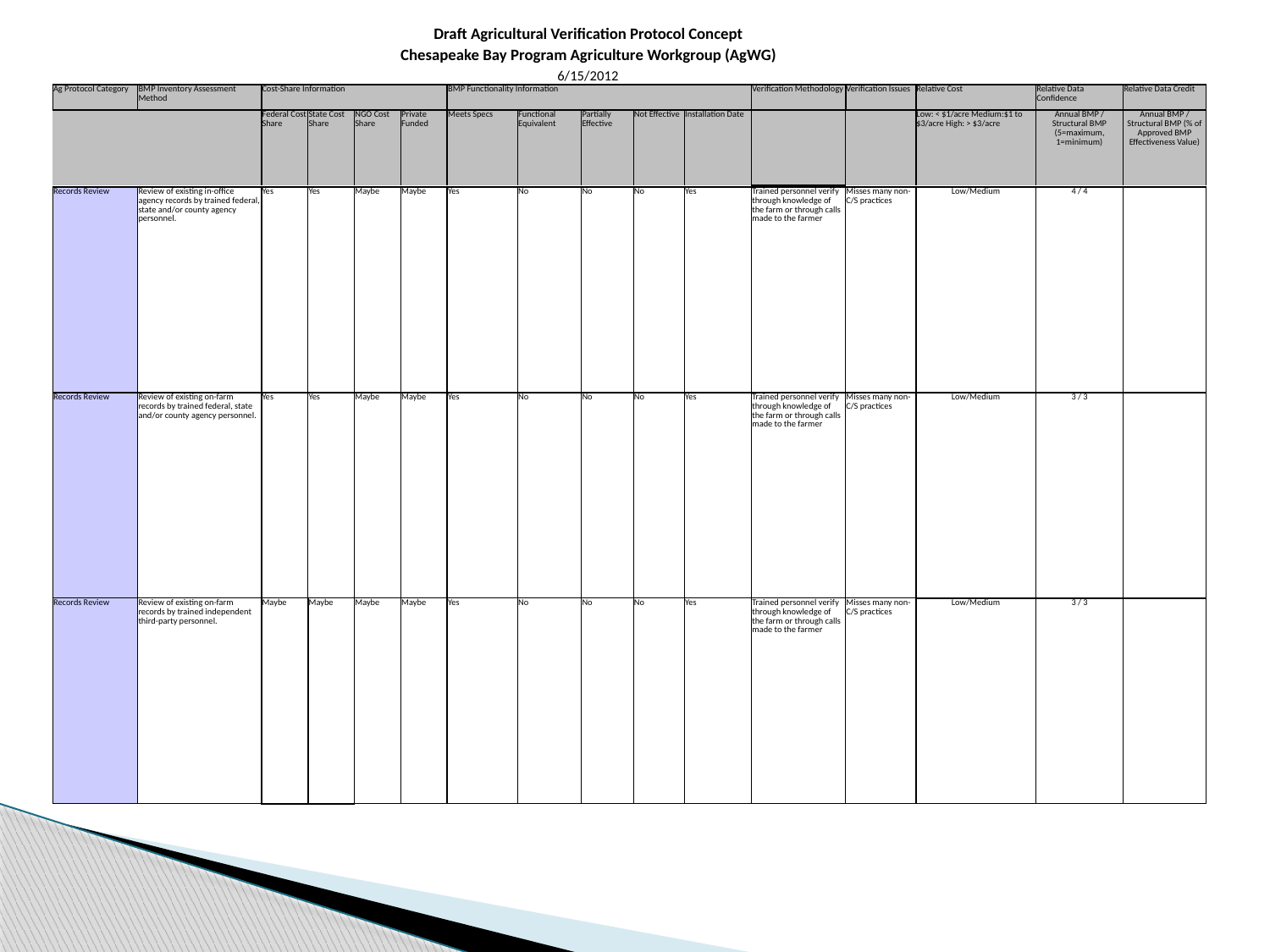

| Draft Agricultural Verification Protocol Concept |  |  |  |  |  |  |  |  |  |  |  |  |  |  |  |
| --- | --- | --- | --- | --- | --- | --- | --- | --- | --- | --- | --- | --- | --- | --- | --- |
| Chesapeake Bay Program Agriculture Workgroup (AgWG) |  |  |  |  |  |  |  |  |  |  |  |  |  |  |  |
| 6/15/2012 |  |  |  |  |  |  |  |  |  |  |  |  |  |  |  |
| Ag Protocol Category | BMP Inventory Assessment Method | Cost-Share Information |  |  |  | BMP Functionality Information |  |  |  |  | Verification Methodology | Verification Issues | Relative Cost | Relative Data Confidence | Relative Data Credit |
|  |  | Federal Cost Share | State Cost Share | NGO Cost Share | Private Funded | Meets Specs | Functional Equivalent | Partially Effective | Not Effective | Installation Date |  |  | Low: < $1/acre Medium:$1 to $3/acre High: > $3/acre | Annual BMP / Structural BMP (5=maximum, 1=minimum) | Annual BMP / Structural BMP (% of Approved BMP Effectiveness Value) |
| Records Review | Review of existing in-office agency records by trained federal, state and/or county agency personnel. | Yes | Yes | Maybe | Maybe | Yes | No | No | No | Yes | Trained personnel verify through knowledge of the farm or through calls made to the farmer | Misses many non-C/S practices | Low/Medium | 4 / 4 |  |
| --- | --- | --- | --- | --- | --- | --- | --- | --- | --- | --- | --- | --- | --- | --- | --- |
| Records Review | Review of existing on-farm records by trained federal, state and/or county agency personnel. | Yes | Yes | Maybe | Maybe | Yes | No | No | No | Yes | Trained personnel verify through knowledge of the farm or through calls made to the farmer | Misses many non-C/S practices | Low/Medium | 3 / 3 |  |
| Records Review | Review of existing on-farm records by trained independent third-party personnel. | Maybe | Maybe | Maybe | Maybe | Yes | No | No | No | Yes | Trained personnel verify through knowledge of the farm or through calls made to the farmer | Misses many non-C/S practices | Low/Medium | 3 / 3 |  |